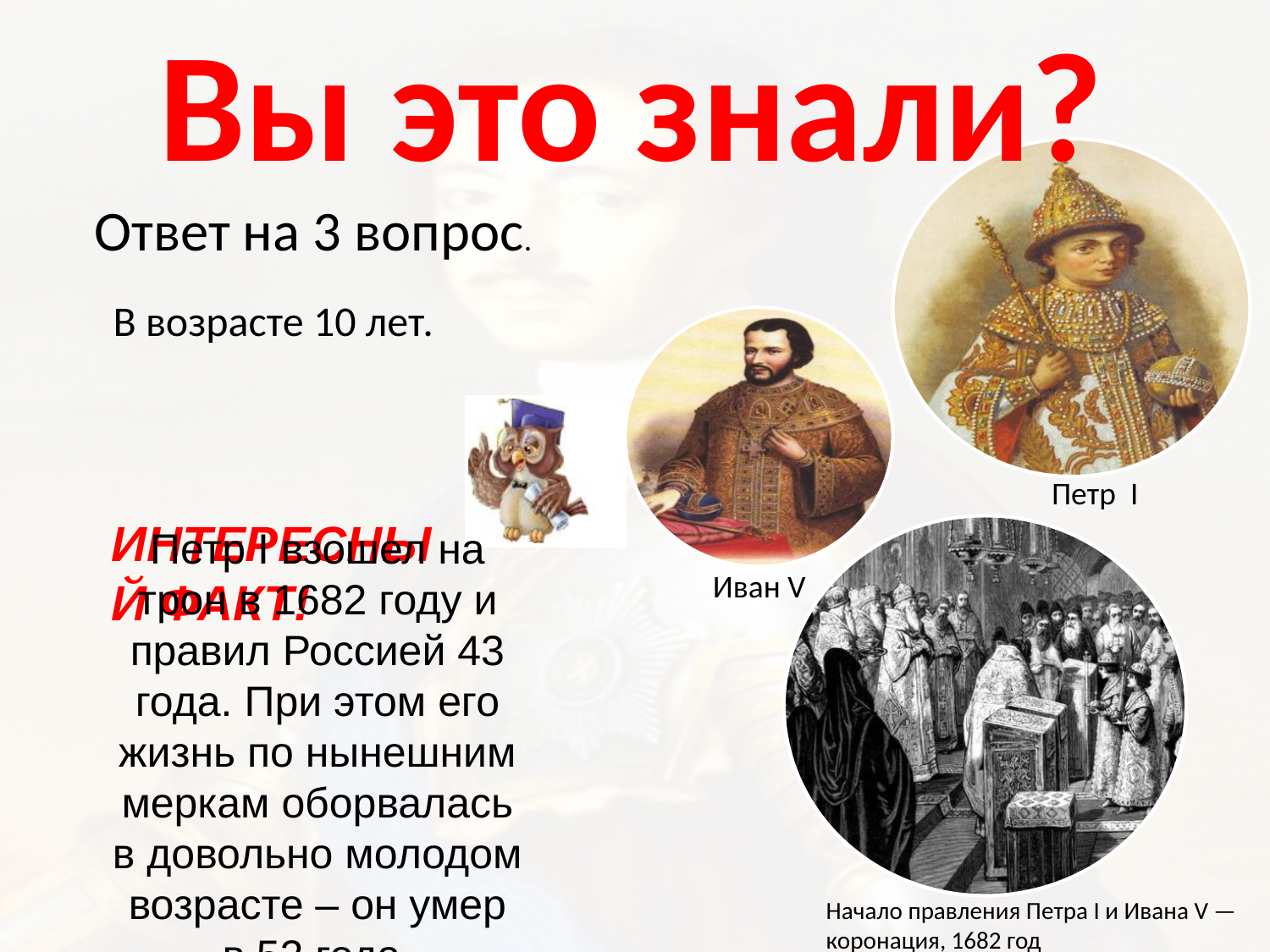

Вы это знали?

Петр  I
Ответ на 3 вопрос.
В возрасте 10 лет.

Иван V

 ИНТЕРЕСНЫЙ ФАКТ!
Петр I взошел на трон в 1682 году и правил Россией 43 года. При этом его жизнь по нынешним меркам оборвалась в довольно молодом возрасте – он умер в 52 года.

Начало правления Петра I и Ивана V —
коронация, 1682 год